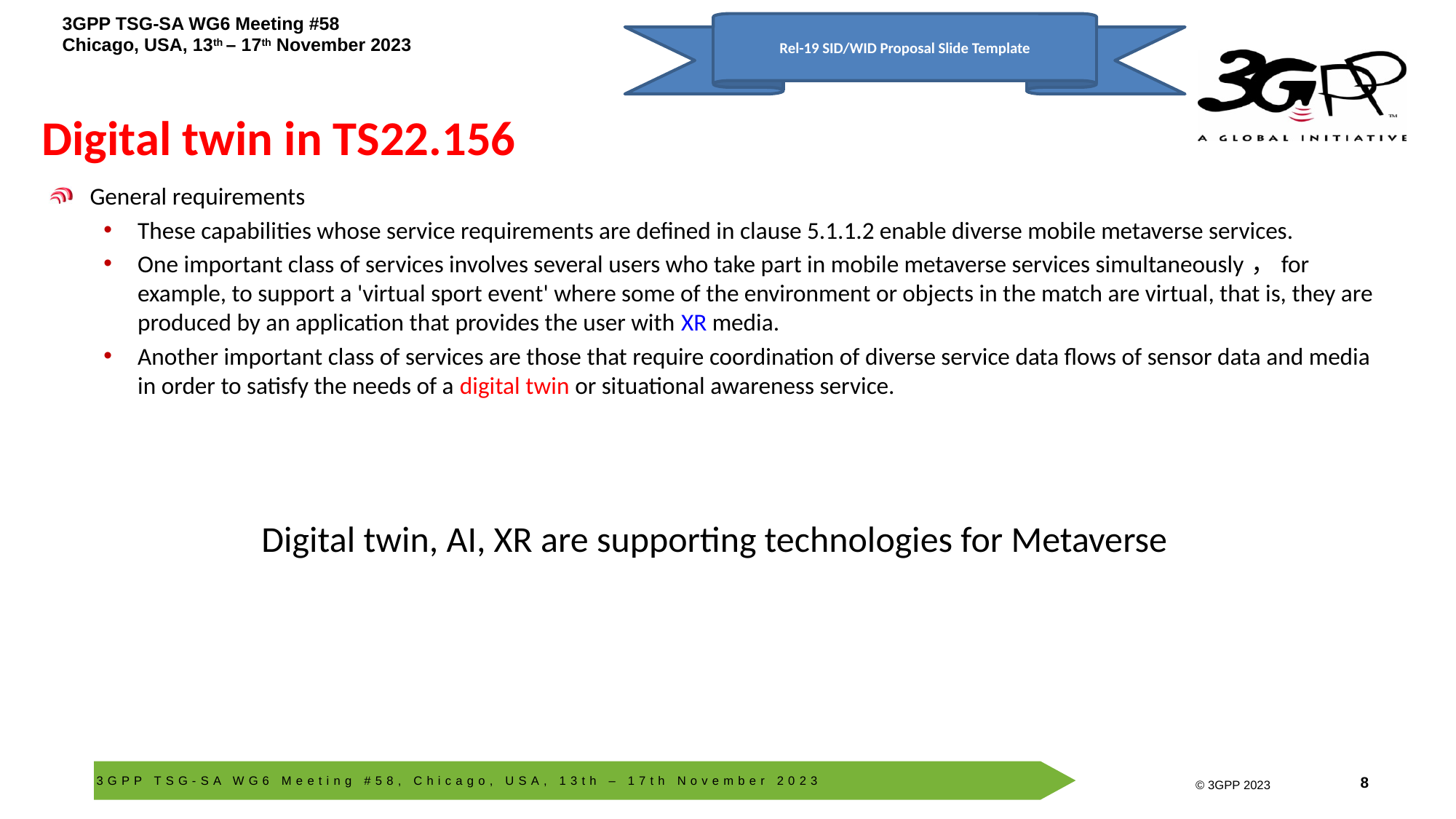

Rel-19 SID/WID Proposal Slide Template
# Digital twin in TS22.156
General requirements
These capabilities whose service requirements are defined in clause 5.1.1.2 enable diverse mobile metaverse services.
One important class of services involves several users who take part in mobile metaverse services simultaneously，for example, to support a 'virtual sport event' where some of the environment or objects in the match are virtual, that is, they are produced by an application that provides the user with XR media.
Another important class of services are those that require coordination of diverse service data flows of sensor data and media in order to satisfy the needs of a digital twin or situational awareness service.
Digital twin, AI, XR are supporting technologies for Metaverse